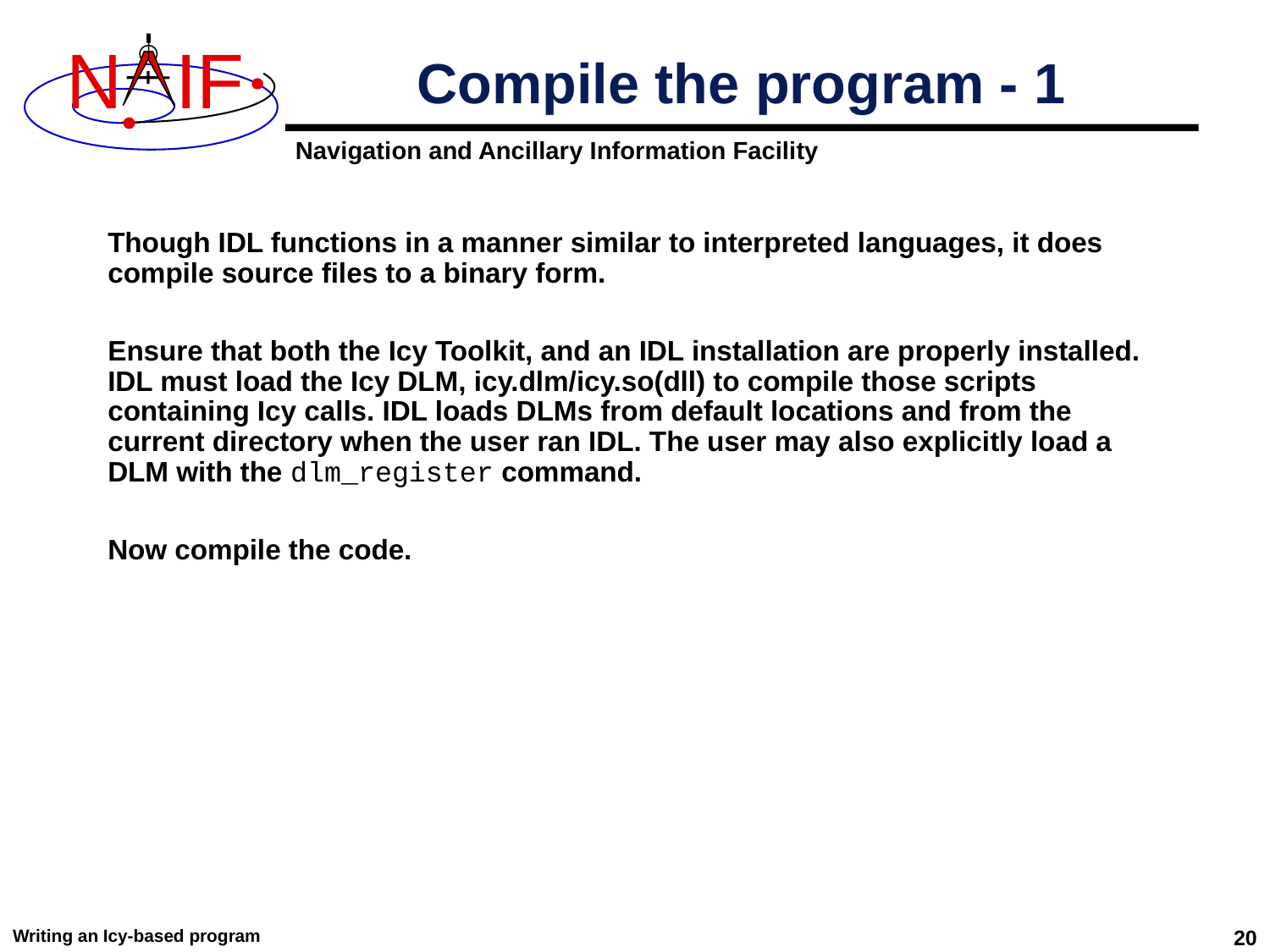

# Compile the program - 1
Though IDL functions in a manner similar to interpreted languages, it does compile source files to a binary form.

Ensure that both the Icy Toolkit, and an IDL installation are properly installed. IDL must load the Icy DLM, icy.dlm/icy.so(dll) to compile those scripts containing Icy calls. IDL loads DLMs from default locations and from the current directory when the user ran IDL. The user may also explicitly load a DLM with the dlm_register command.

Now compile the code.
Writing an Icy-based program
20